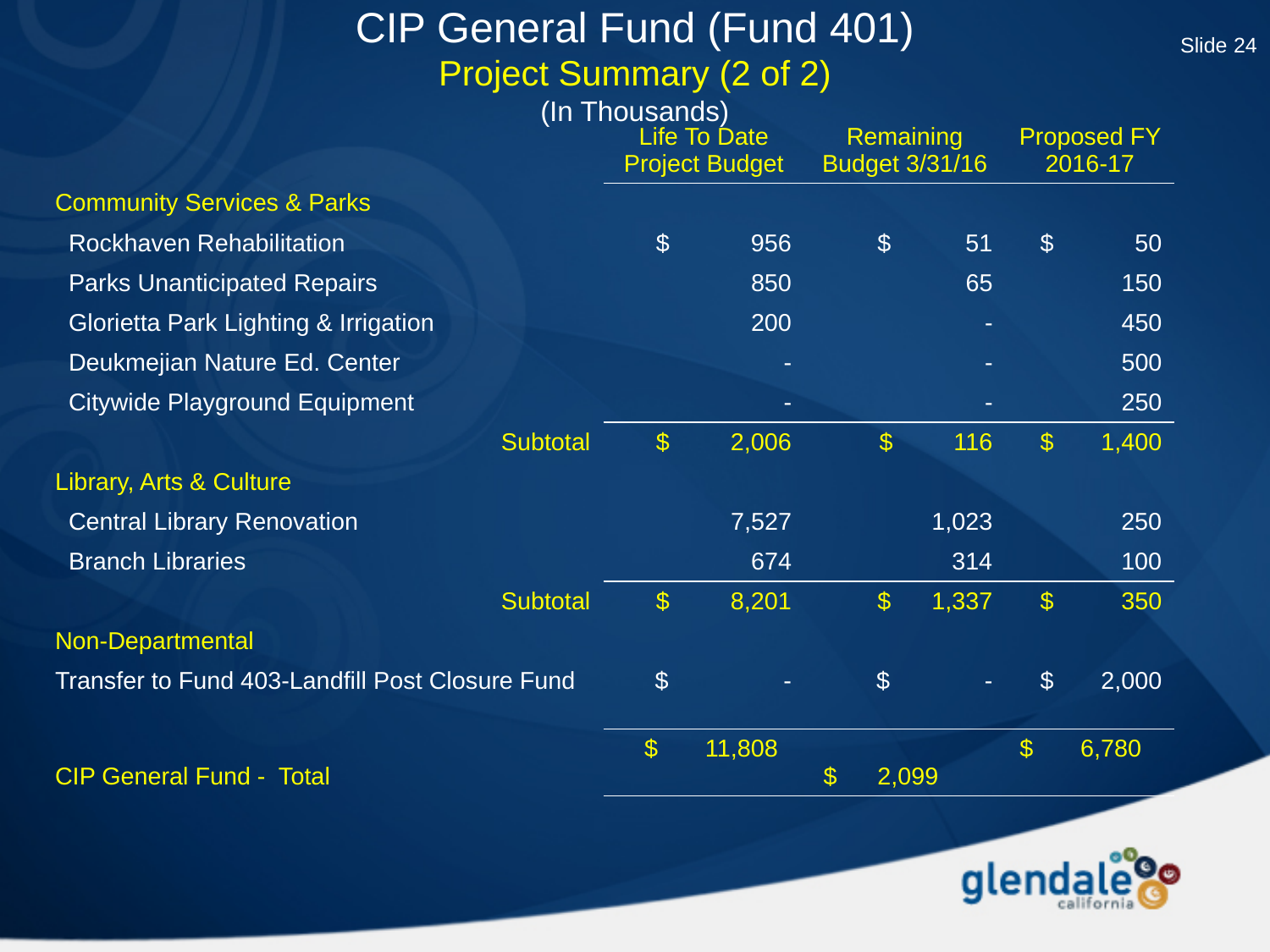

Slide 24
# CIP General Fund (Fund 401) Project Summary (2 of 2) (In Thousands)
|  | Life To Date Project Budget | Remaining Budget 3/31/16 | Proposed FY 2016-17 |
| --- | --- | --- | --- |
| Community Services & Parks |  |  |  |
| Rockhaven Rehabilitation | $ 956 | $ 51 | $ 50 |
| Parks Unanticipated Repairs | 850 | 65 | 150 |
| Glorietta Park Lighting & Irrigation | 200 | - | 450 |
| Deukmejian Nature Ed. Center | - | - | 500 |
| Citywide Playground Equipment | - | - | 250 |
| Subtotal | $ 2,006 | $ 116 | $ 1,400 |
| Library, Arts & Culture |  |  |  |
| Central Library Renovation | 7,527 | 1,023 | 250 |
| Branch Libraries | 674 | 314 | 100 |
| Subtotal | $ 8,201 | $ 1,337 | $ 350 |
| Non-Departmental |  |  |  |
| Transfer to Fund 403-Landfill Post Closure Fund | $ - | $ - | $ 2,000 |
|  |  |  |  |
| CIP General Fund - Total | $ 11,808 | $ 2,099 | $ 6,780 |